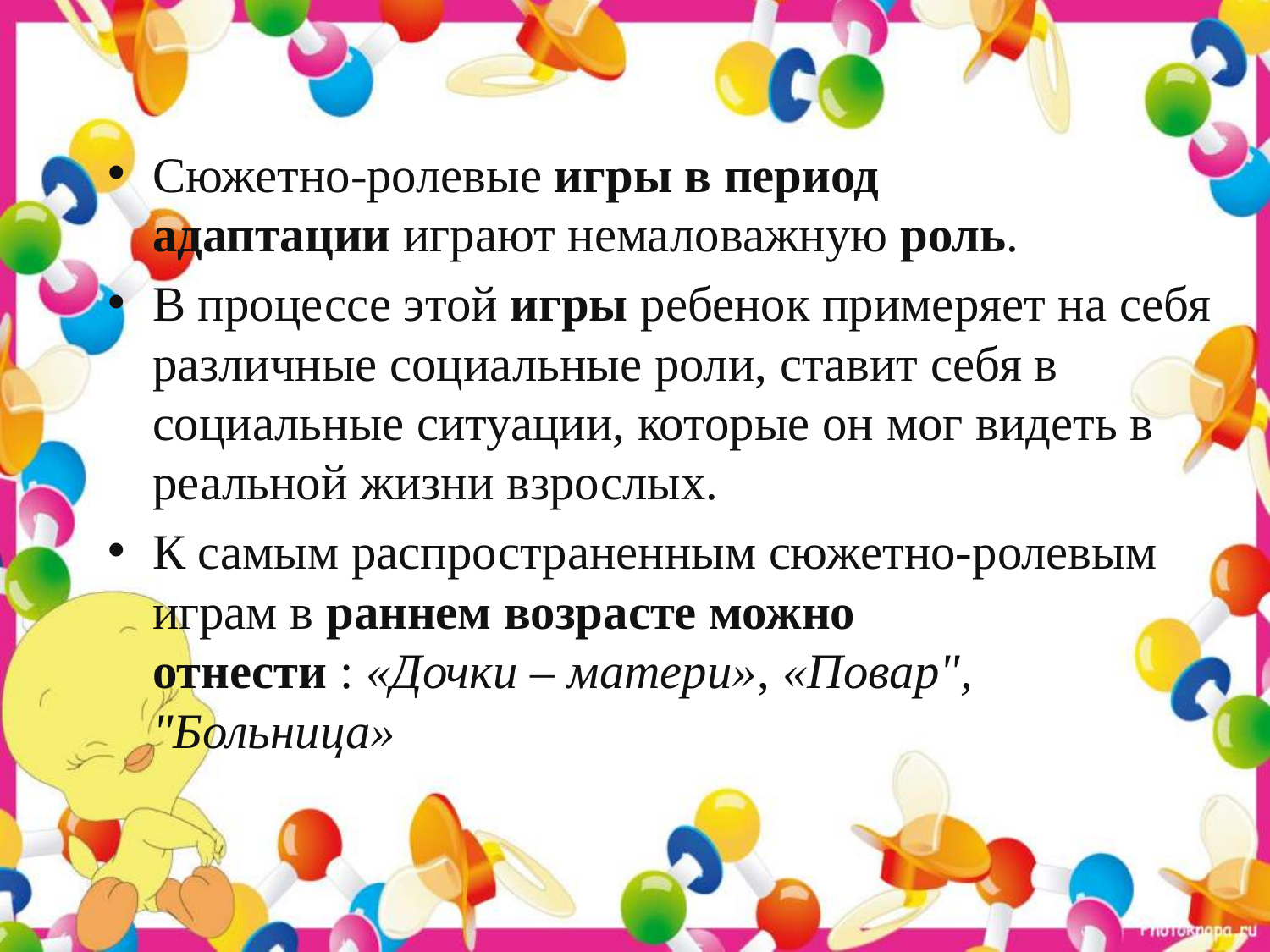

Сюжетно-ролевые игры в период адаптации играют немаловажную роль.
В процессе этой игры ребенок примеряет на себя различные социальные роли, ставит себя в социальные ситуации, которые он мог видеть в реальной жизни взрослых.
К самым распространенным сюжетно-ролевым играм в раннем возрасте можно отнести : «Дочки – матери», «Повар", "Больница»